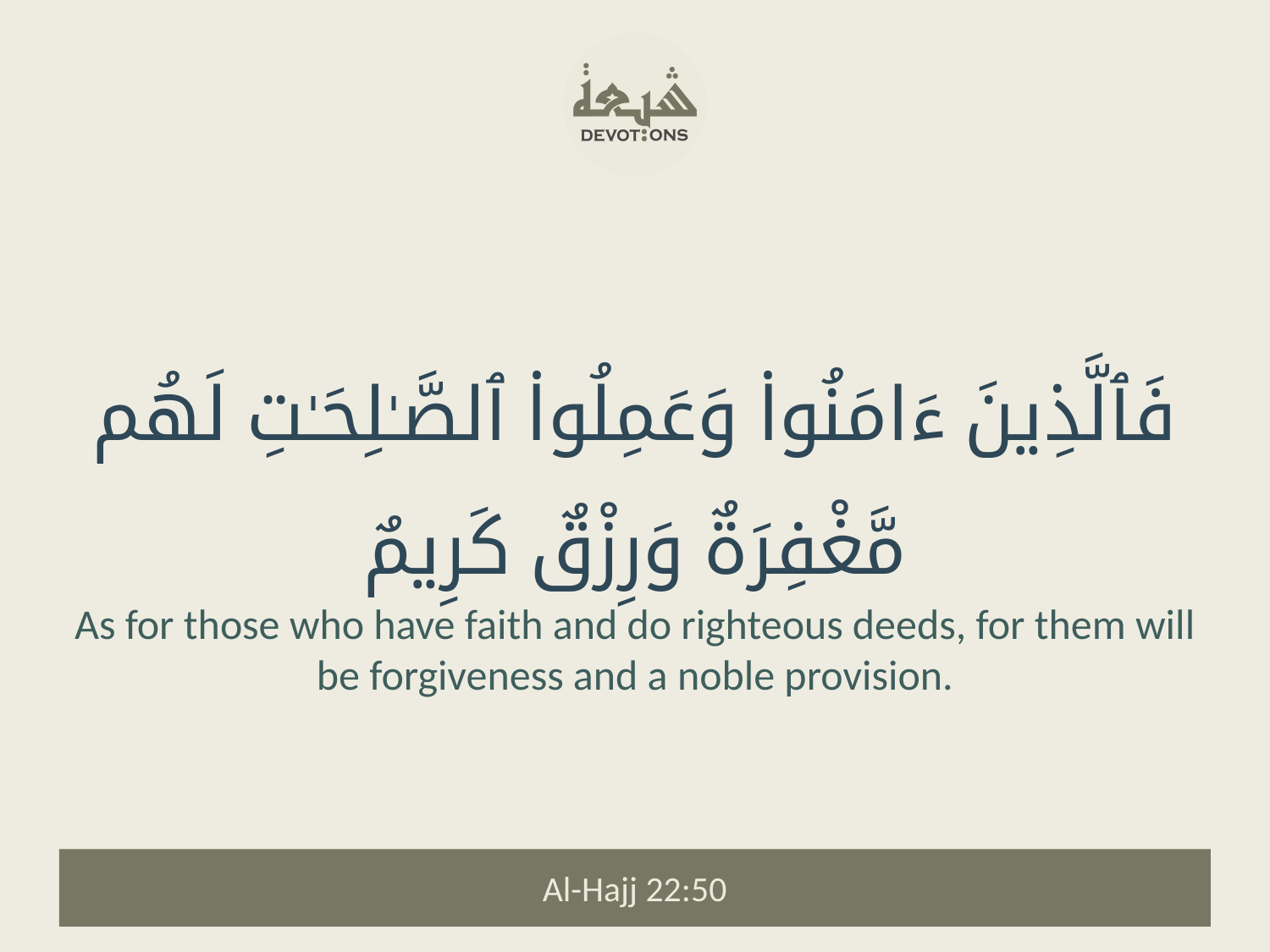

فَٱلَّذِينَ ءَامَنُوا۟ وَعَمِلُوا۟ ٱلصَّـٰلِحَـٰتِ لَهُم مَّغْفِرَةٌ وَرِزْقٌ كَرِيمٌ
As for those who have faith and do righteous deeds, for them will be forgiveness and a noble provision.
Al-Hajj 22:50